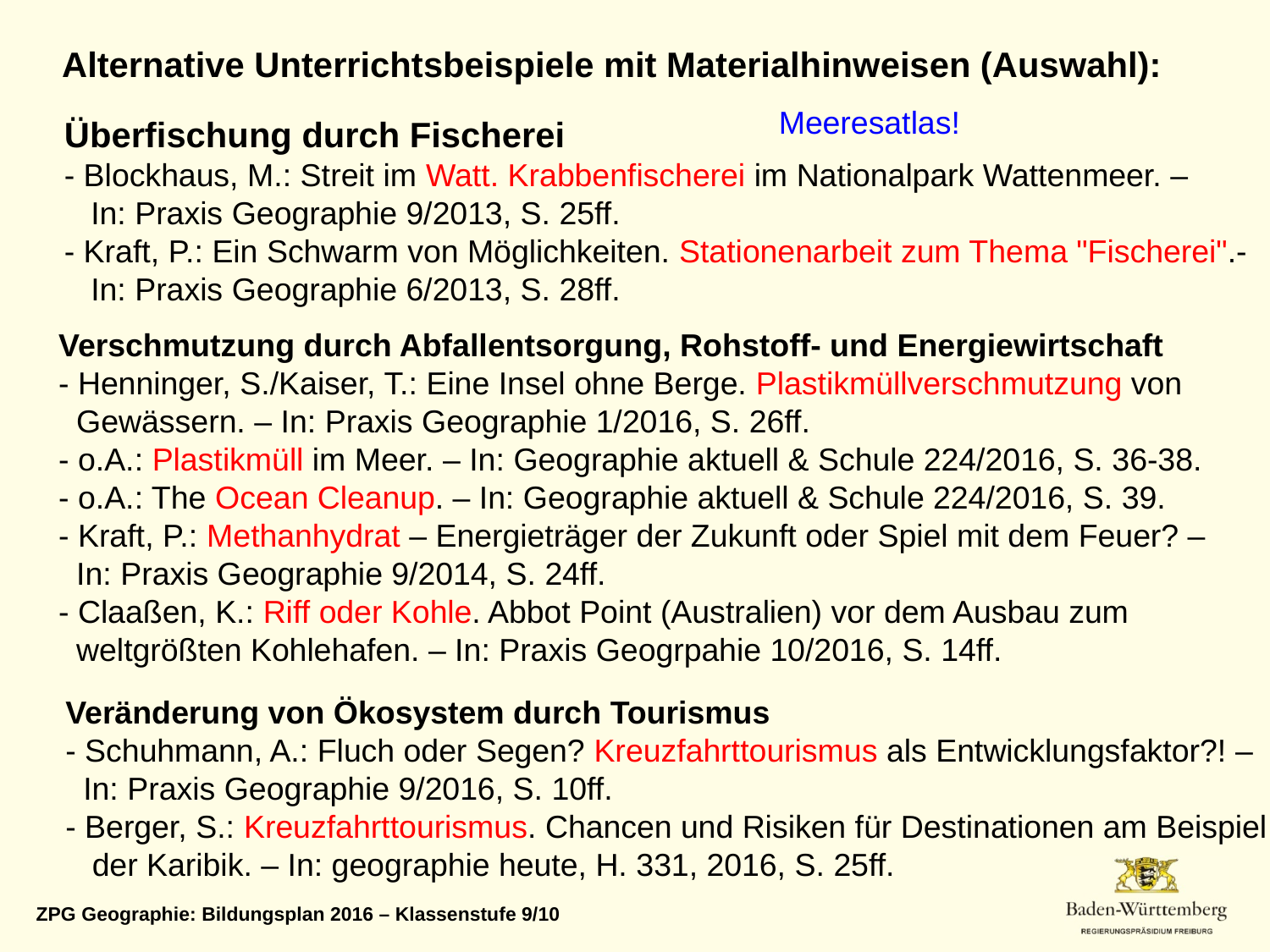

Alternative Unterrichtsbeispiele mit Materialhinweisen (Auswahl):

Meeresatlas!
Überfischung durch Fischerei
- Blockhaus, M.: Streit im Watt. Krabbenfischerei im Nationalpark Wattenmeer. –
   In: Praxis Geographie 9/2013, S. 25ff.
- Kraft, P.: Ein Schwarm von Möglichkeiten. Stationenarbeit zum Thema "Fischerei".-
   In: Praxis Geographie 6/2013, S. 28ff.
Verschmutzung durch Abfallentsorgung, Rohstoff- und Energiewirtschaft
- Henninger, S./Kaiser, T.: Eine Insel ohne Berge. Plastikmüllverschmutzung von
  Gewässern. – In: Praxis Geographie 1/2016, S. 26ff.
- o.A.: Plastikmüll im Meer. – In: Geographie aktuell & Schule 224/2016, S. 36-38.
- o.A.: The Ocean Cleanup. – In: Geographie aktuell & Schule 224/2016, S. 39.
- Kraft, P.: Methanhydrat – Energieträger der Zukunft oder Spiel mit dem Feuer? –
  In: Praxis Geographie 9/2014, S. 24ff.
- Claaßen, K.: Riff oder Kohle. Abbot Point (Australien) vor dem Ausbau zum
  weltgrößten Kohlehafen. – In: Praxis Geogrpahie 10/2016, S. 14ff.

Veränderung von Ökosystem durch Tourismus
- Schuhmann, A.: Fluch oder Segen? Kreuzfahrttourismus als Entwicklungsfaktor?! –
  In: Praxis Geographie 9/2016, S. 10ff.
- Berger, S.: Kreuzfahrttourismus. Chancen und Risiken für Destinationen am Beispiel
   der Karibik. – In: geographie heute, H. 331, 2016, S. 25ff.